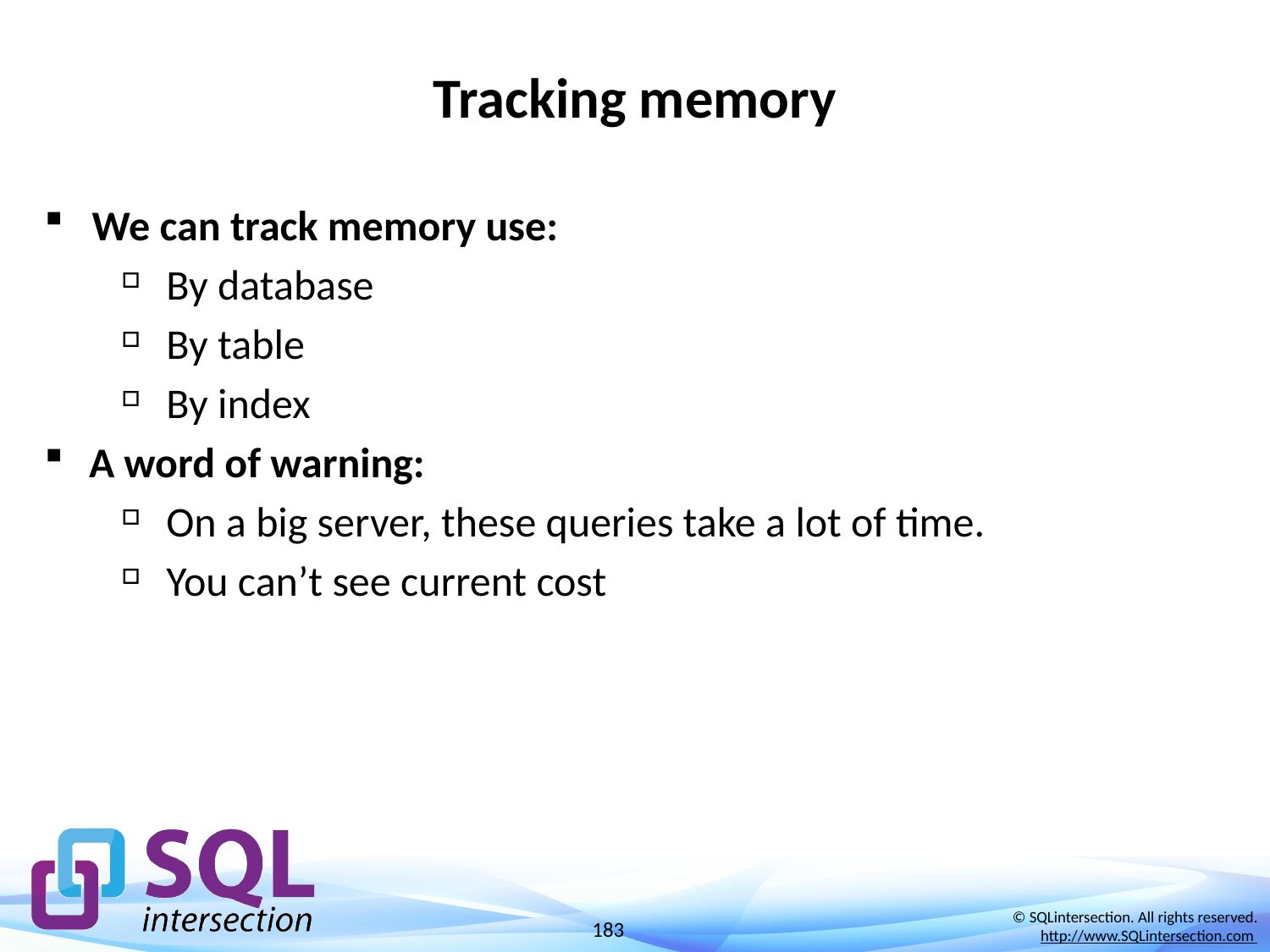

# Tracking memory
We can track memory use:
By database
By table
By index
A word of warning:
On a big server, these queries take a lot of time.
You can’t see current cost